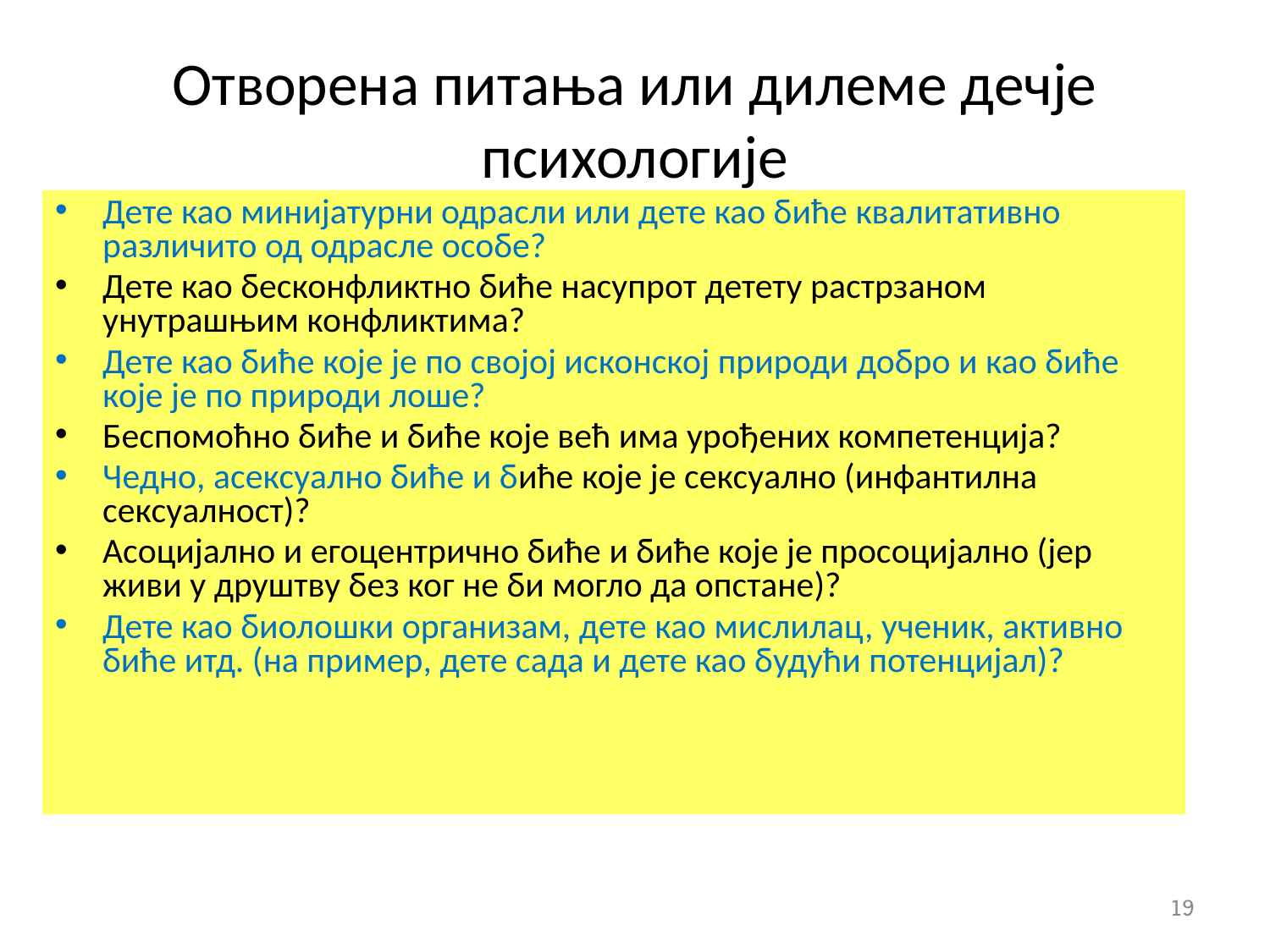

# Отворена питања или дилеме дечје психологије
Дете као минијатурни одрасли или дете као биће квалитативно различито од одрасле особе?
Дете као бесконфликтно биће насупрот детету растрзаном унутрашњим конфликтима?
Дете као биће које је по својој исконској природи добро и као биће које је по природи лоше?
Беспомоћно биће и биће које већ има урођених компетенција?
Чедно, асексуално биће и биће које је сексуално (инфантилна сексуалност)?
Асоцијално и егоцентрично биће и биће које је просоцијално (јер живи у друштву без ког не би могло да опстане)?
Дете као биолошки организам, дете као мислилац, ученик, активно биће итд. (на пример, дете сада и дете као будући потенцијал)?
19